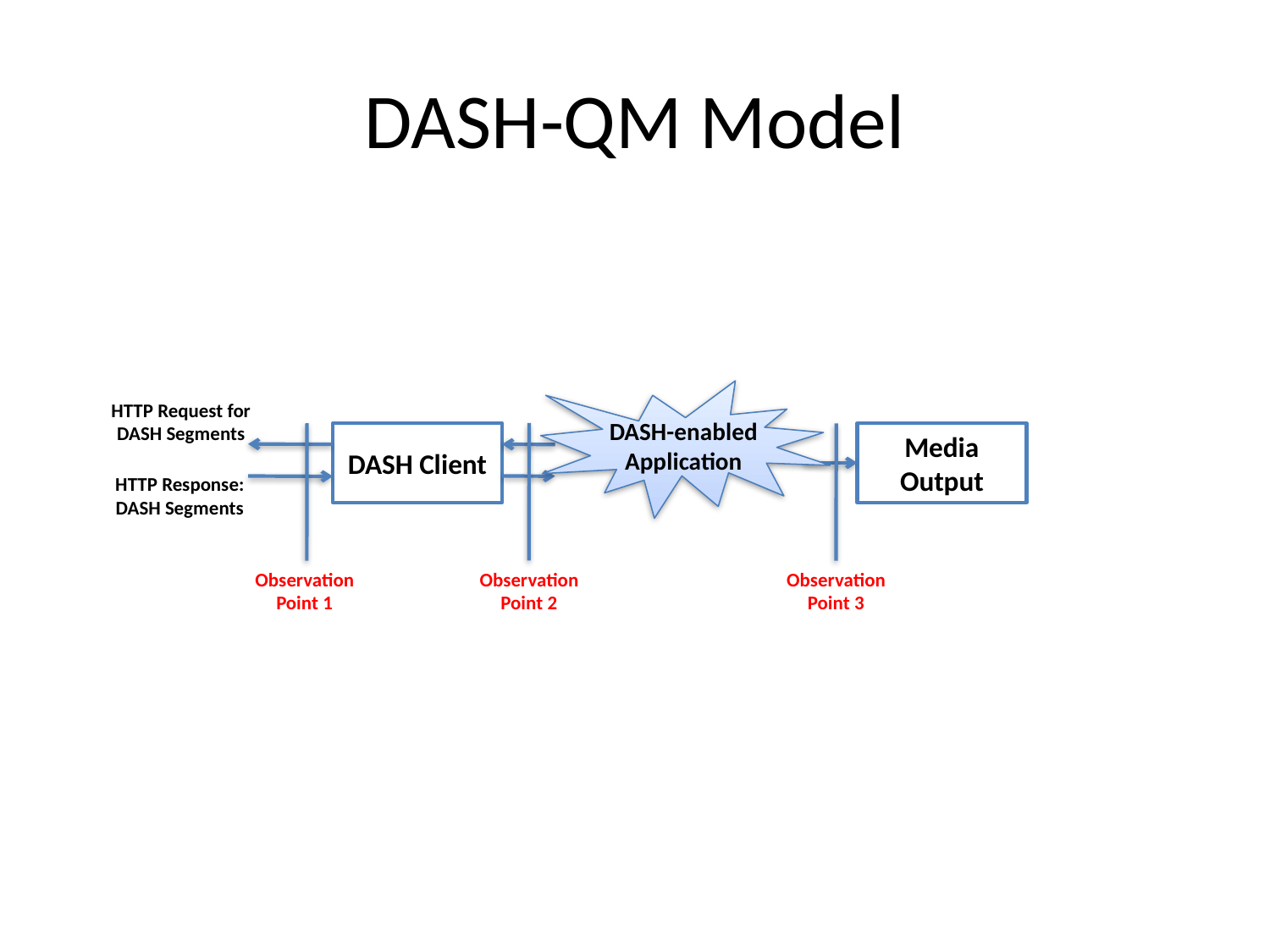

# DASH-QM Model
DASH-enabled
Application
HTTP Request for
DASH Segments
Media
Output
DASH Client
HTTP Response:
DASH Segments
Observation
Point 1
Observation
Point 2
Observation
Point 3